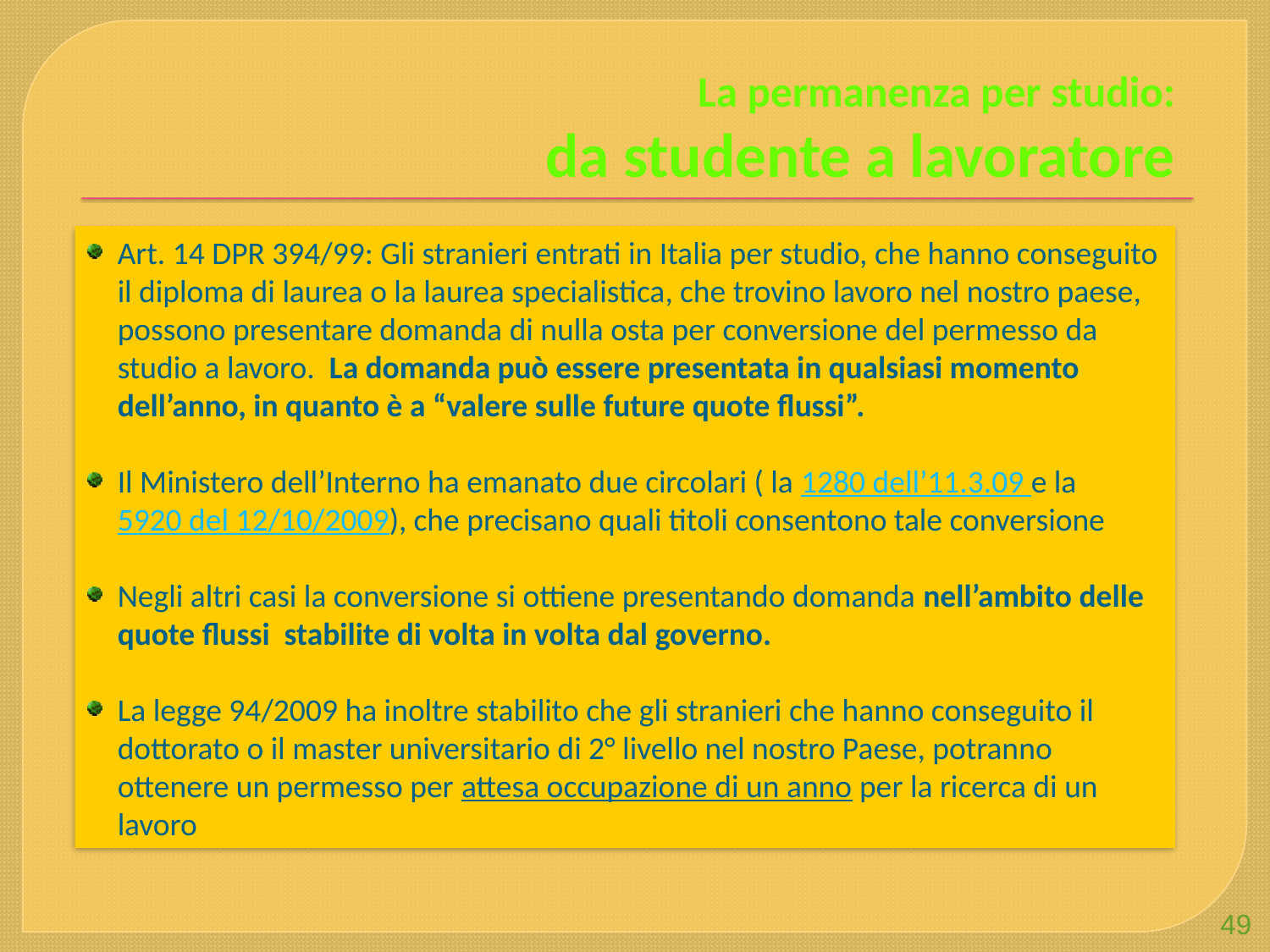

# La permanenza per studio: da studente a lavoratore
Art. 14 DPR 394/99: Gli stranieri entrati in Italia per studio, che hanno conseguito il diploma di laurea o la laurea specialistica, che trovino lavoro nel nostro paese, possono presentare domanda di nulla osta per conversione del permesso da studio a lavoro.  La domanda può essere presentata in qualsiasi momento dell’anno, in quanto è a “valere sulle future quote flussi”.

Il Ministero dell’Interno ha emanato due circolari ( la 1280 dell’11.3.09 e la 5920 del 12/10/2009), che precisano quali titoli consentono tale conversione

Negli altri casi la conversione si ottiene presentando domanda nell’ambito delle quote flussi  stabilite di volta in volta dal governo.

La legge 94/2009 ha inoltre stabilito che gli stranieri che hanno conseguito il dottorato o il master universitario di 2° livello nel nostro Paese, potranno ottenere un permesso per attesa occupazione di un anno per la ricerca di un lavoro
49